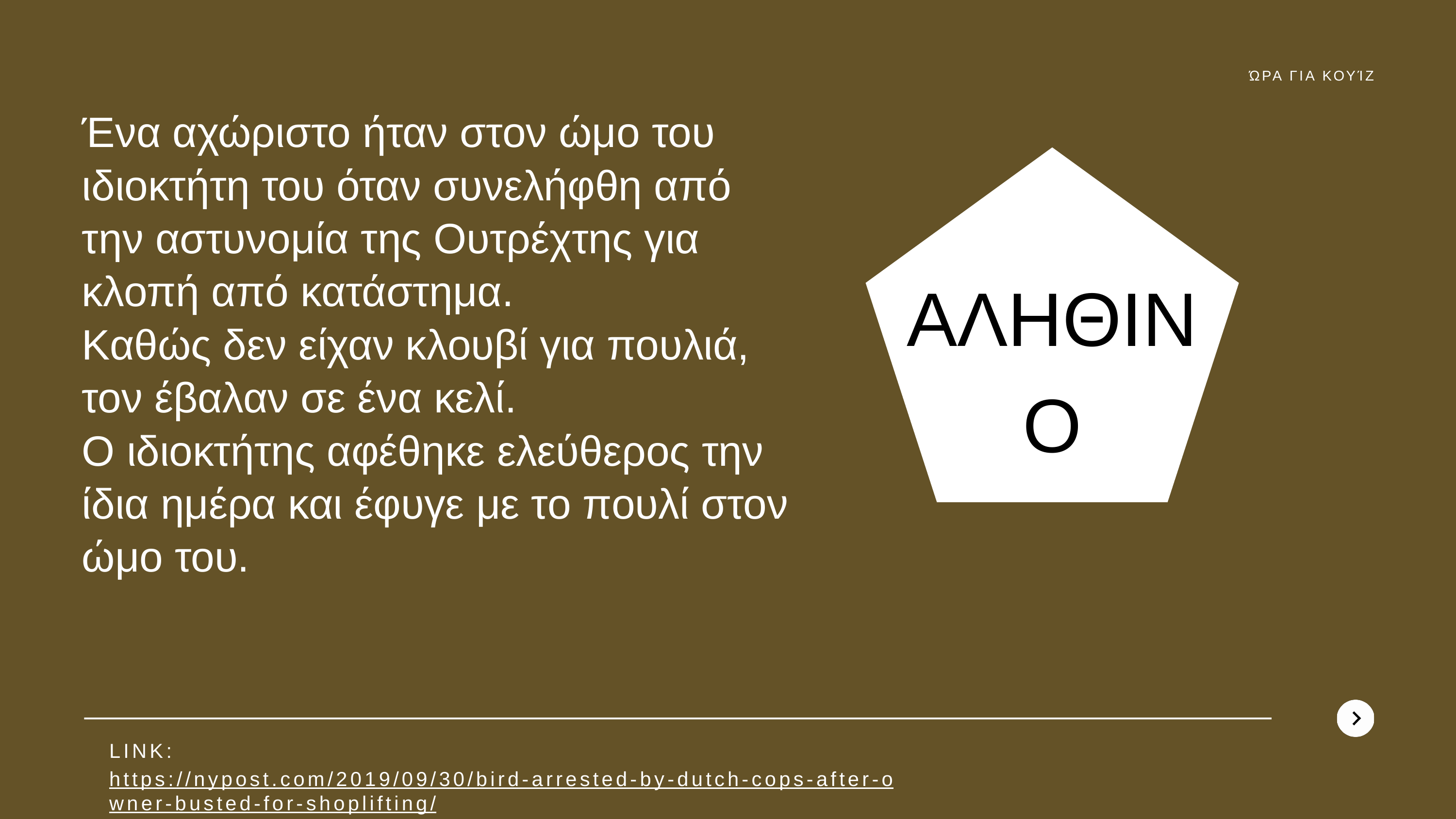

ΏΡΑ ΓΙΑ ΚΟΥΊΖ
Ένα αχώριστο ήταν στον ώμο του ιδιοκτήτη του όταν συνελήφθη από την αστυνομία της Ουτρέχτης για κλοπή από κατάστημα.
Καθώς δεν είχαν κλουβί για πουλιά, τον έβαλαν σε ένα κελί.
Ο ιδιοκτήτης αφέθηκε ελεύθερος την ίδια ημέρα και έφυγε με το πουλί στον ώμο του.

ΑΛΗΘΙΝΟ

LINK: https://nypost.com/2019/09/30/bird-arrested-by-dutch-cops-after-owner-busted-for-shoplifting/